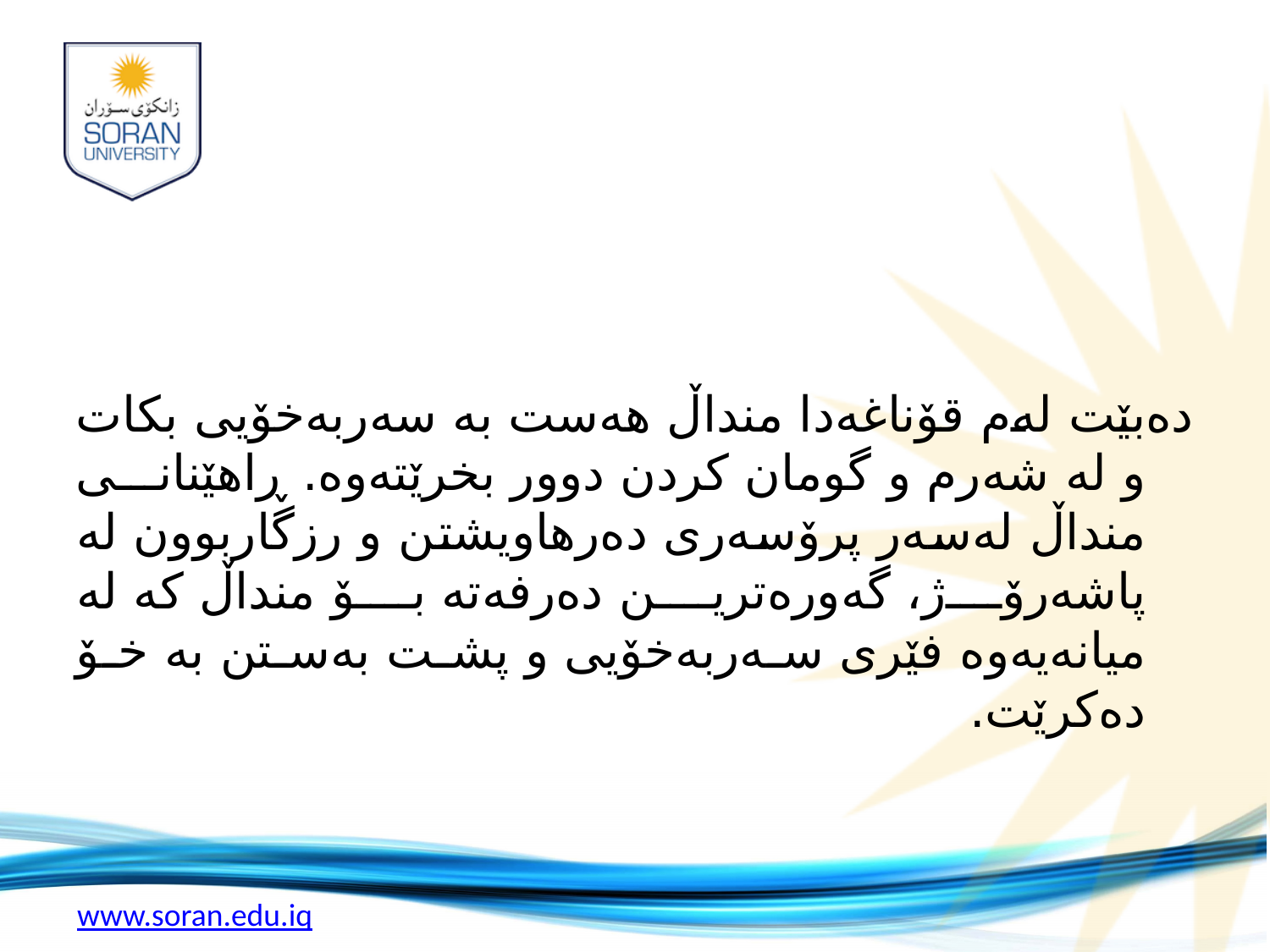

#
ده‌بێت له‌م قۆناغه‌دا منداڵ هه‌ست به‌ سه‌ربه‌خۆیی بکات و له‌ شه‌رم و گومان کردن دوور بخرێته‌وه‌. ڕاهێنانی منداڵ له‌سه‌ر پرۆسه‌ری ده‌رهاویشتن و رزگاربوون له‌ پاشه‌رۆژ، گه‌وره‌ترین ده‌رفه‌ته‌ بۆ منداڵ که‌ له‌ میانه‌یه‌وه‌ فێری سه‌ربه‌خۆیی و پشت به‌ستن به‌ خۆ ده‌کرێت.